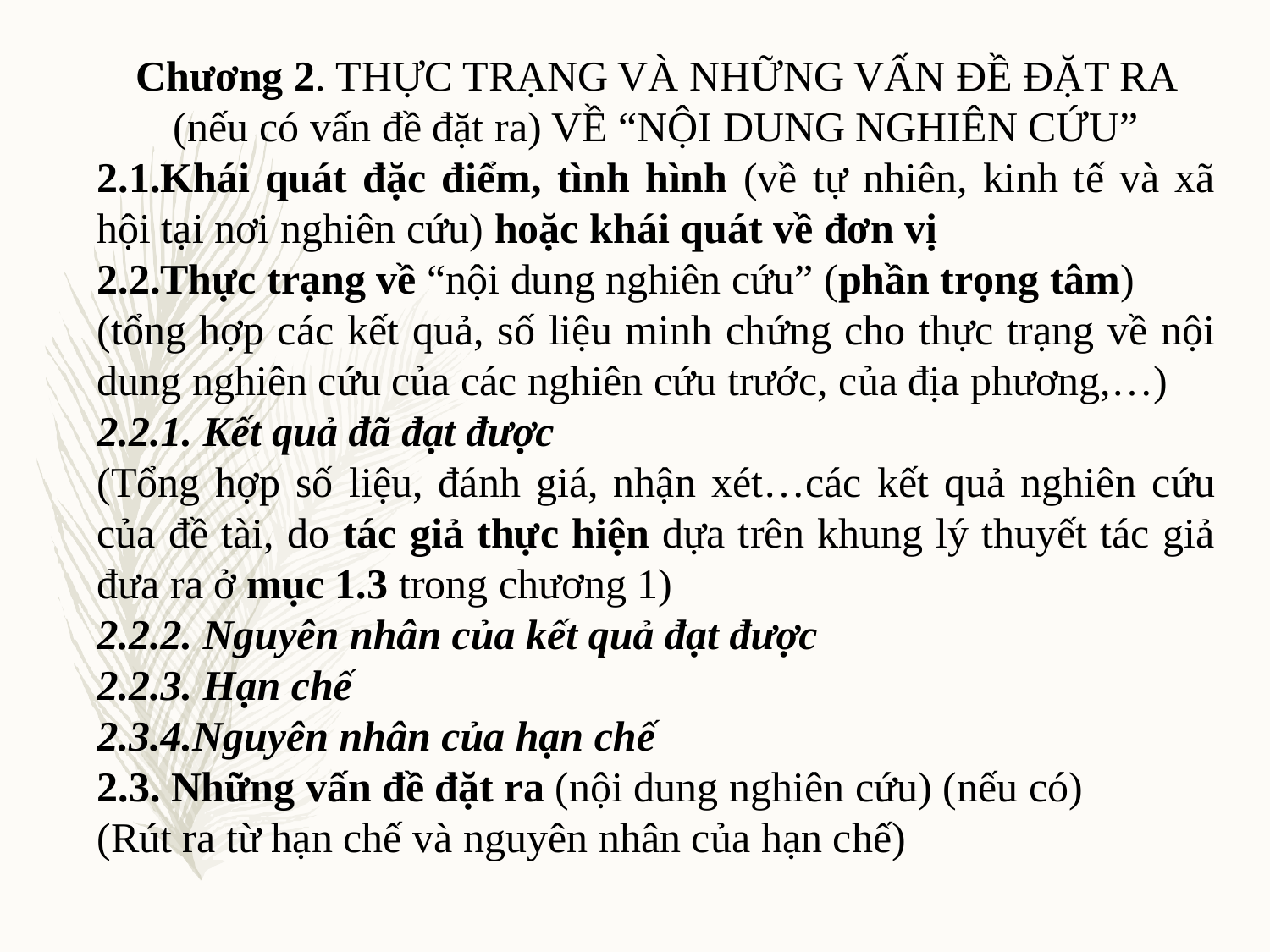

Chương 2. THỰC TRẠNG VÀ NHỮNG VẤN ĐỀ ĐẶT RA (nếu có vấn đề đặt ra) VỀ “NỘI DUNG NGHIÊN CỨU”
2.1.Khái quát đặc điểm, tình hình (về tự nhiên, kinh tế và xã hội tại nơi nghiên cứu) hoặc khái quát về đơn vị
2.2.Thực trạng về “nội dung nghiên cứu” (phần trọng tâm)
(tổng hợp các kết quả, số liệu minh chứng cho thực trạng về nội dung nghiên cứu của các nghiên cứu trước, của địa phương,…)
2.2.1. Kết quả đã đạt được
(Tổng hợp số liệu, đánh giá, nhận xét…các kết quả nghiên cứu của đề tài, do tác giả thực hiện dựa trên khung lý thuyết tác giả đưa ra ở mục 1.3 trong chương 1)
2.2.2. Nguyên nhân của kết quả đạt được
2.2.3. Hạn chế
2.3.4.Nguyên nhân của hạn chế
2.3. Những vấn đề đặt ra (nội dung nghiên cứu) (nếu có)
(Rút ra từ hạn chế và nguyên nhân của hạn chế)